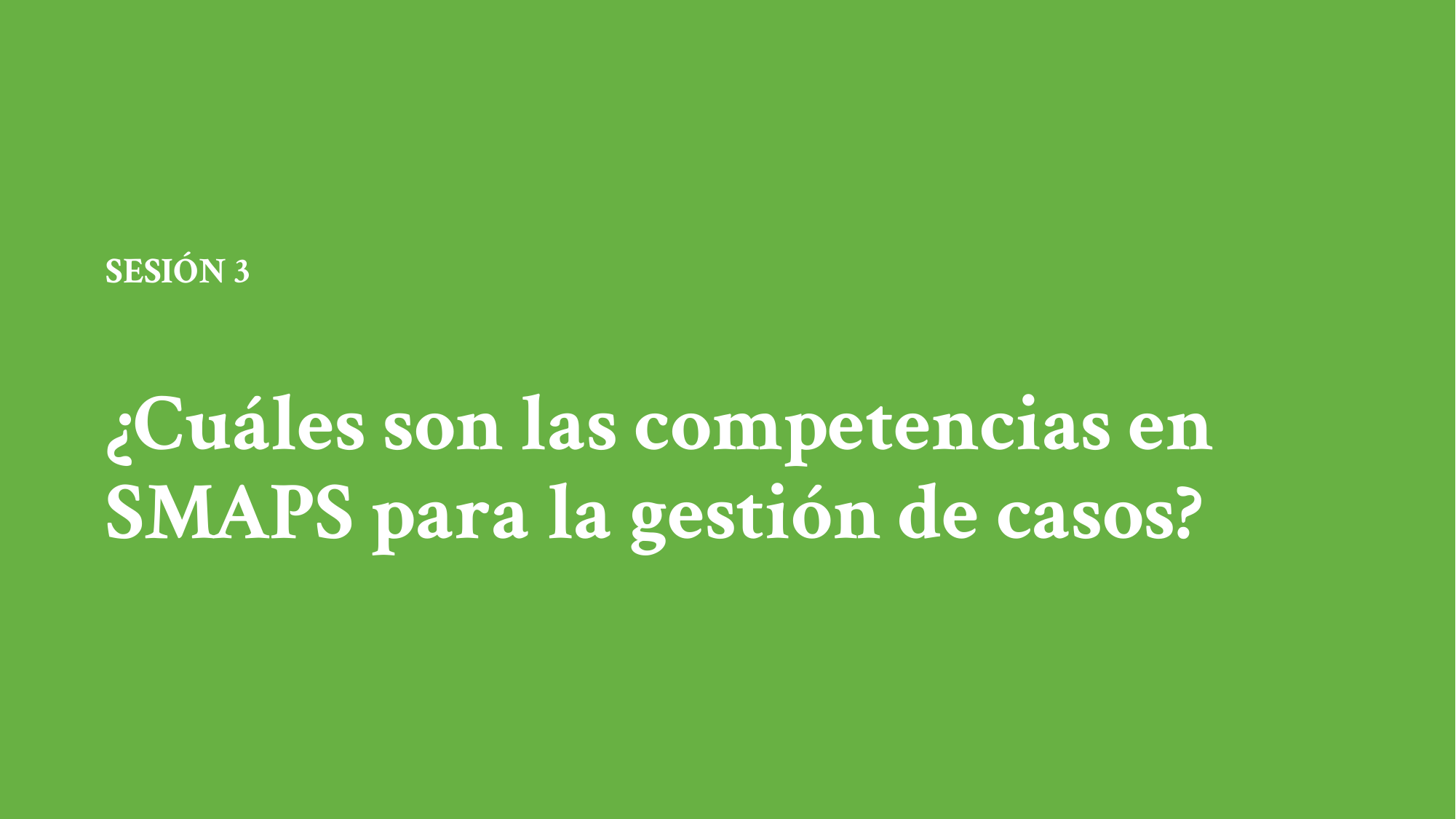

# SESIÓN 3 ¿Cuáles son las competencias en SMAPS para la gestión de casos?